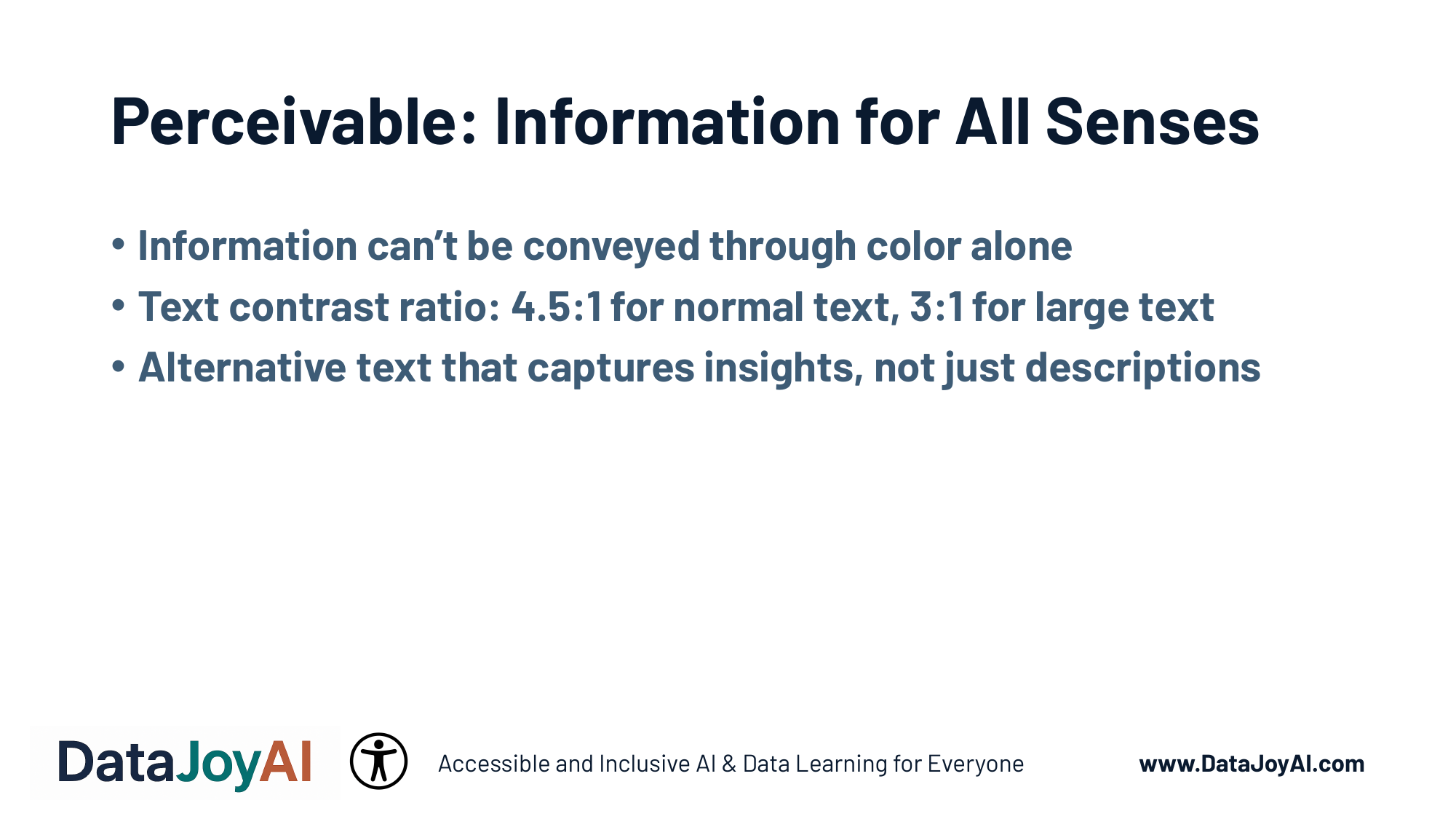

# Perceivable: Information for All Senses
Information can’t be conveyed through color alone
Text contrast ratio: 4.5:1 for normal text, 3:1 for large text
Alternative text that captures insights, not just descriptions